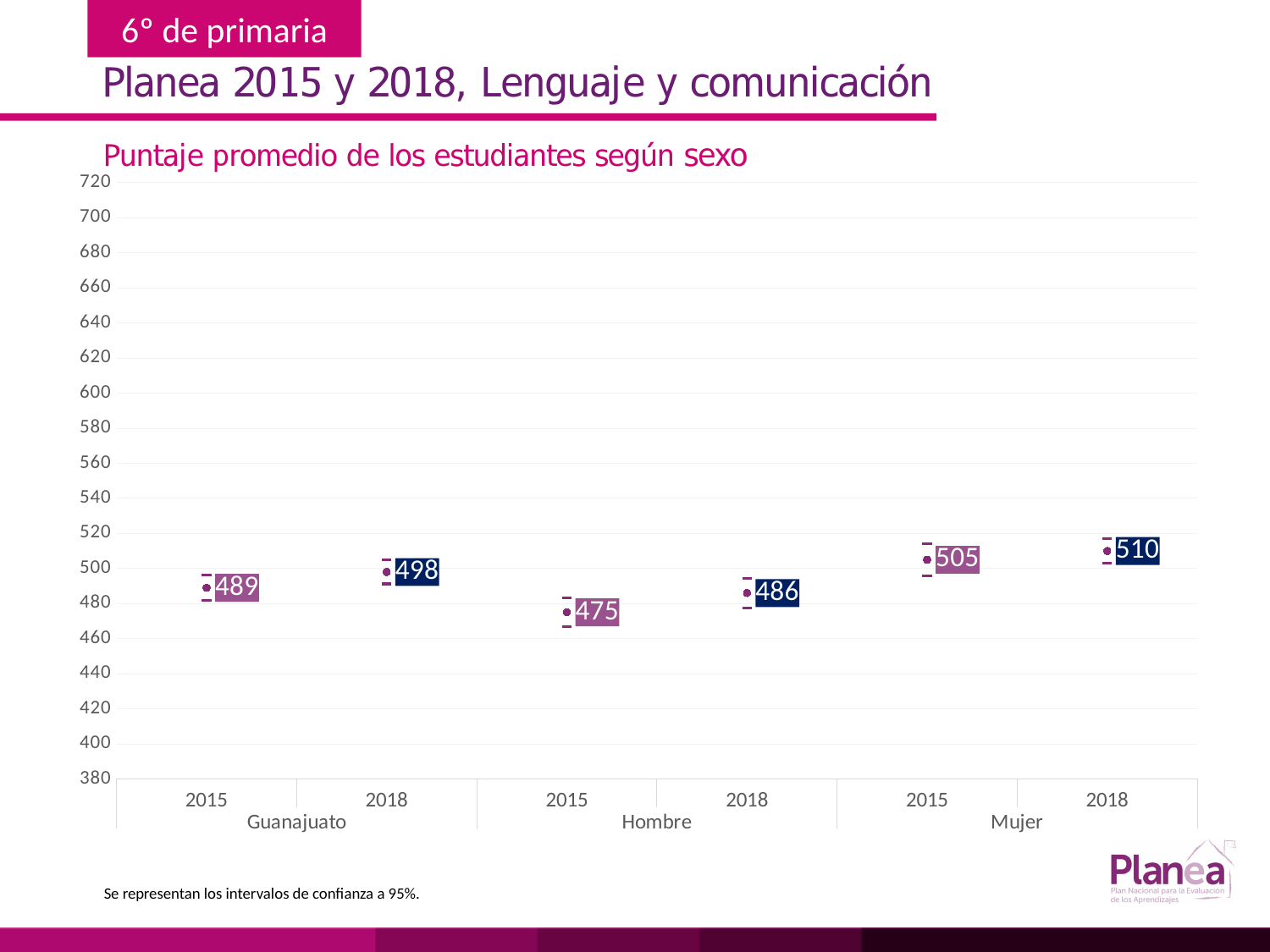

Planea 2015 y 2018, Lenguaje y comunicación

Puntaje promedio de los estudiantes según sexo

### Chart

| Category |  |  |  |
|---|---|---|---|
| 2015 | 481.637 | 496.363 | 489.0 |
| 2018 | 491.234 | 504.766 | 498.0 |
| 2015 | 466.642 | 483.358 | 475.0 |
| 2018 | 477.443 | 494.557 | 486.0 |
| 2015 | 495.846 | 514.154 | 505.0 |
| 2018 | 503.035 | 516.965 | 510.0 |
Se representan los intervalos de confianza a 95%.